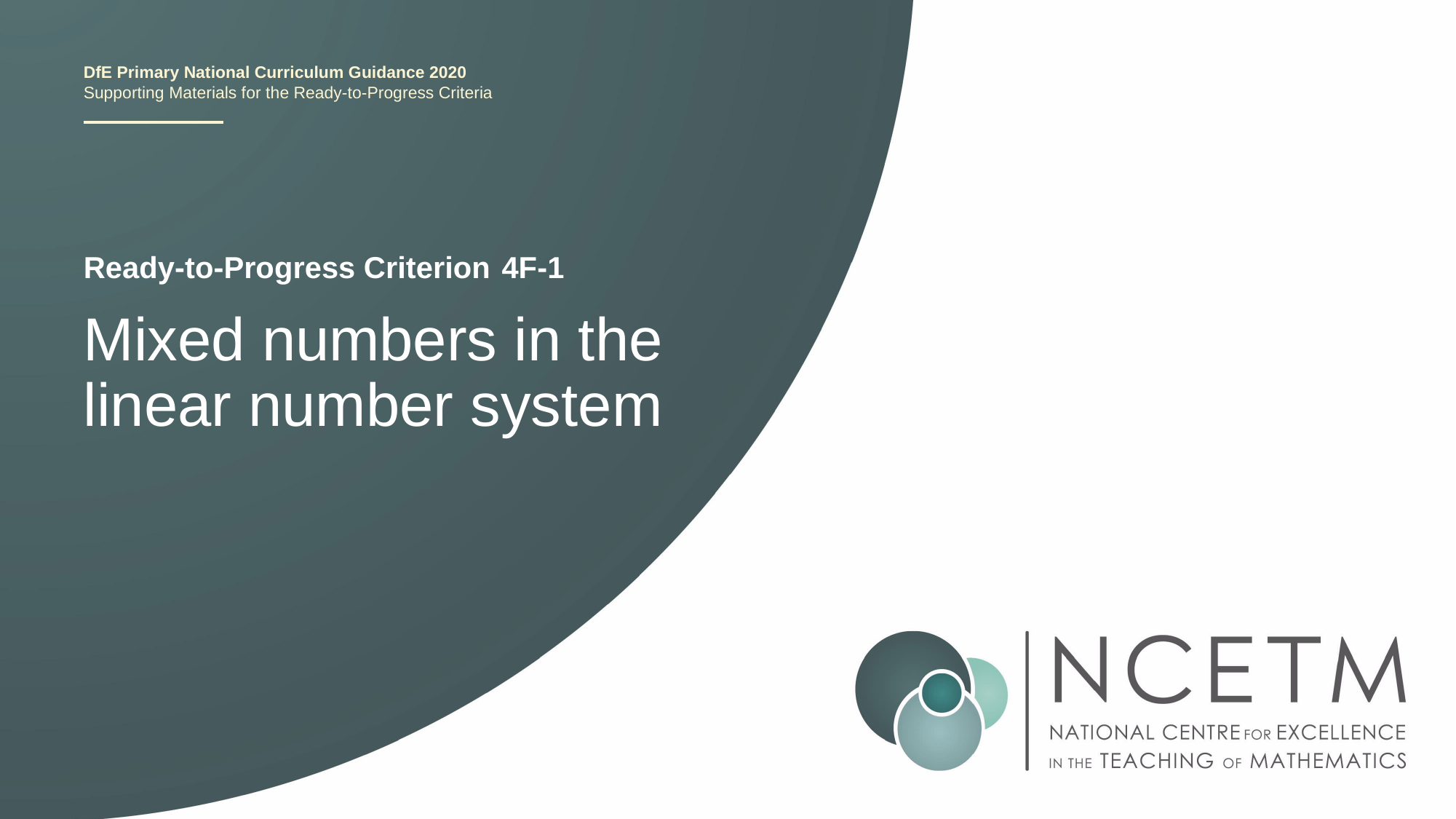

4F-1
Mixed numbers in the linear number system